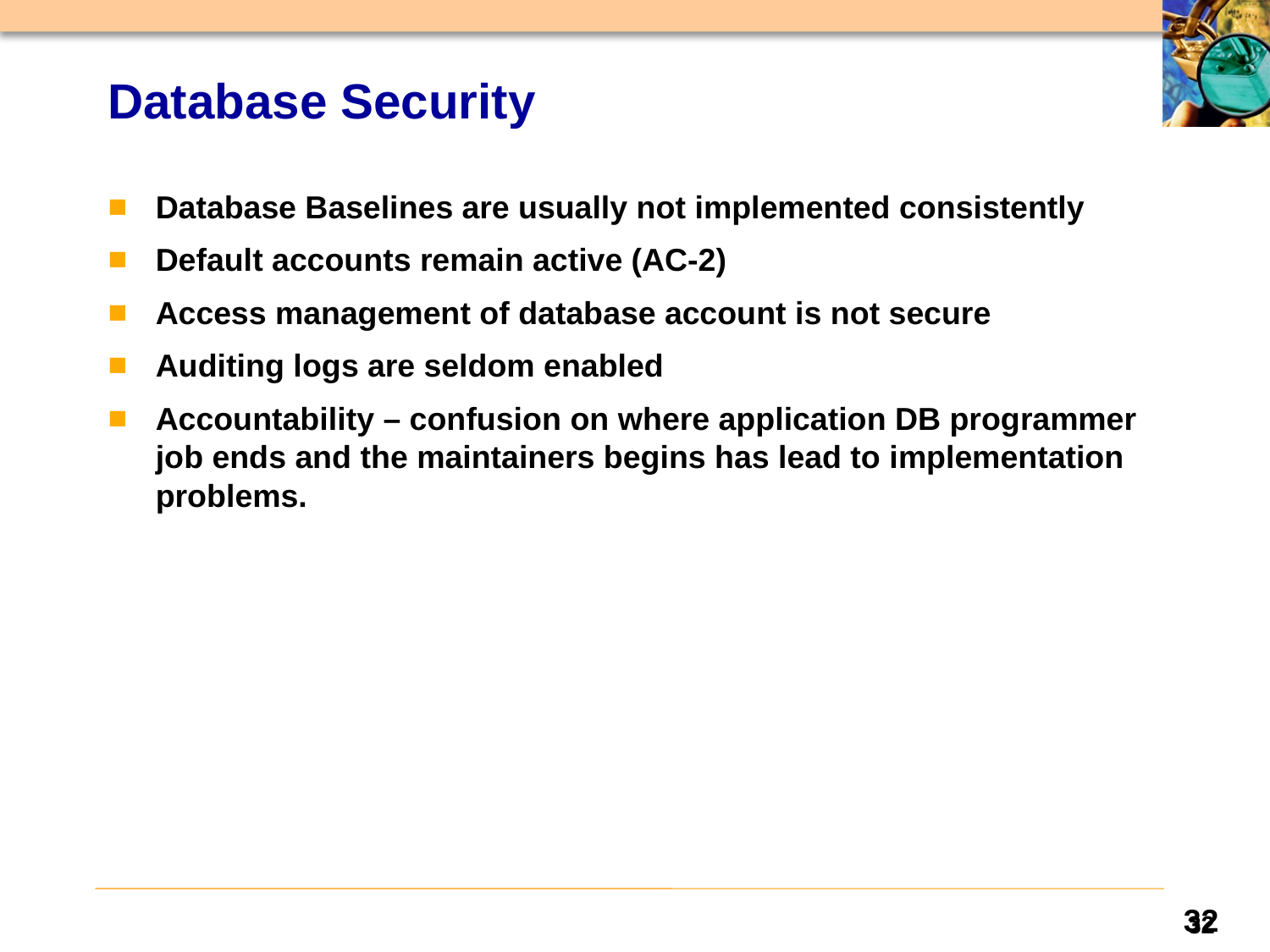

# Database Security
Database Baselines are usually not implemented consistently
Default accounts remain active (AC-2)
Access management of database account is not secure
Auditing logs are seldom enabled
Accountability – confusion on where application DB programmer job ends and the maintainers begins has lead to implementation problems.
32